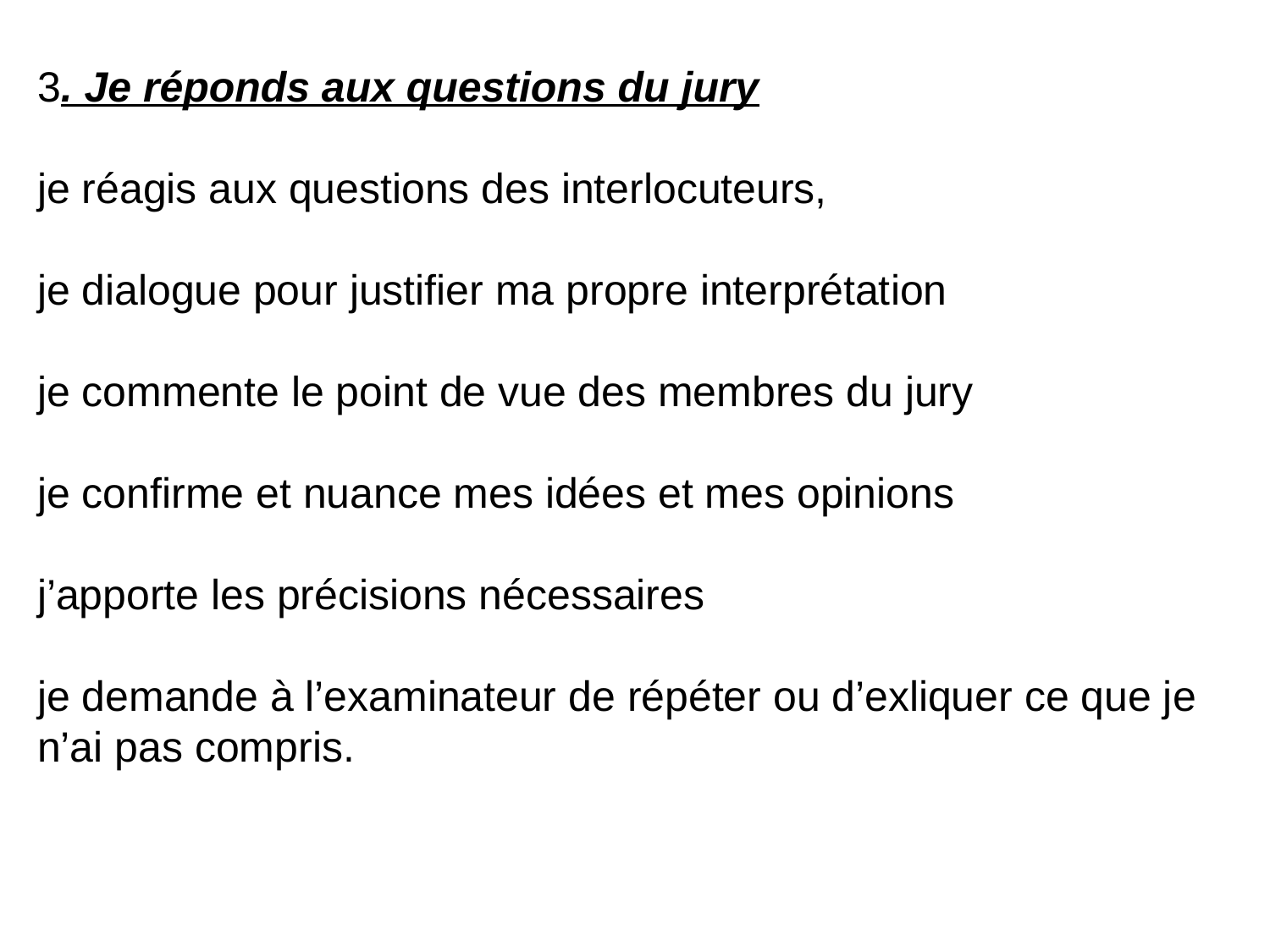

3. Je réponds aux questions du jury

je réagis aux questions des interlocuteurs,

je dialogue pour justifier ma propre interprétation

je commente le point de vue des membres du jury

je confirme et nuance mes idées et mes opinions

j’apporte les précisions nécessaires

je demande à l’examinateur de répéter ou d’exliquer ce que je n’ai pas compris.